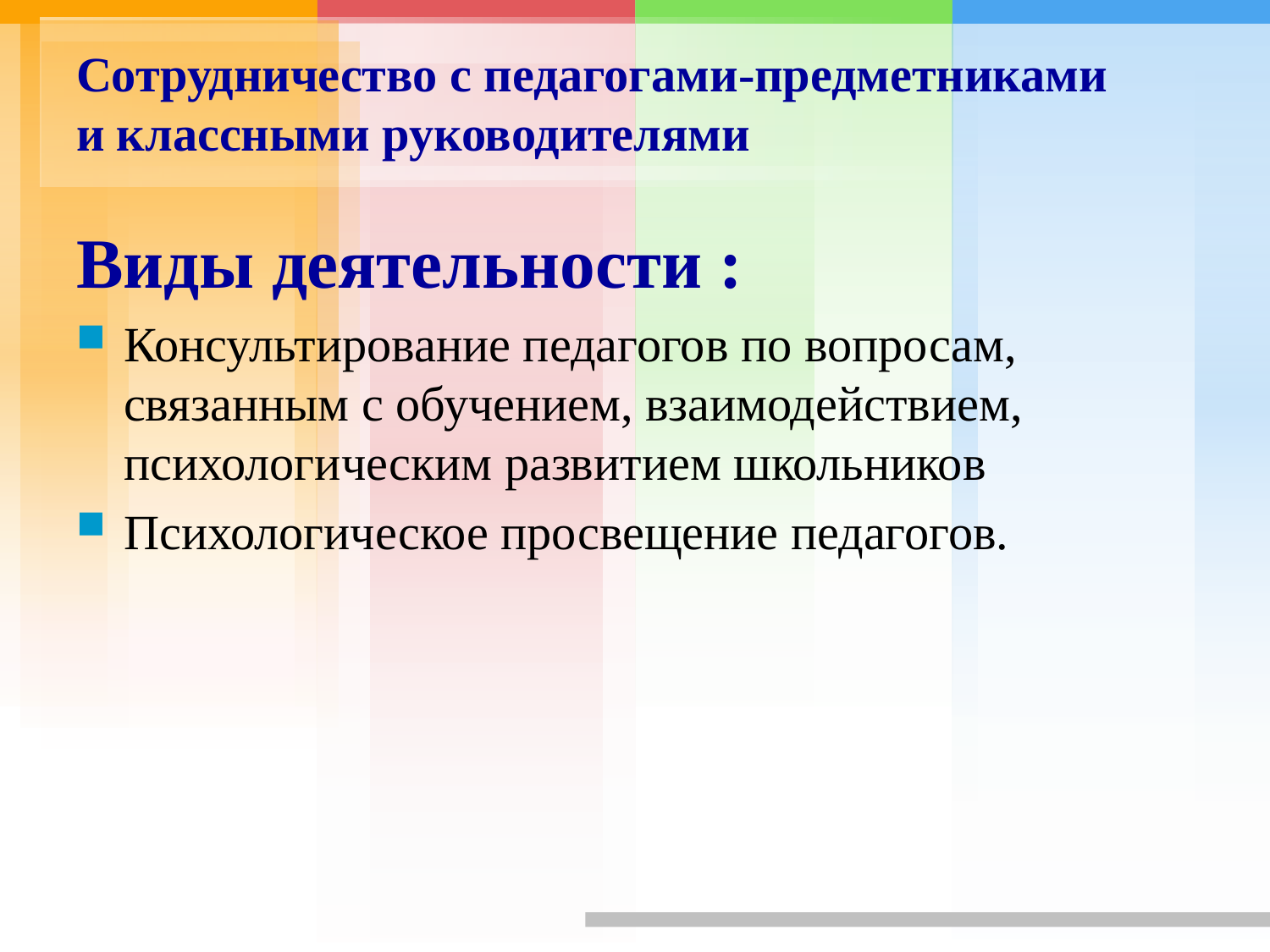

# Сотрудничество с педагогами-предметниками и классными руководителями
Виды деятельности :
Консультирование педагогов по вопросам, связанным с обучением, взаимодействием, психологическим развитием школьников
Психологическое просвещение педагогов.